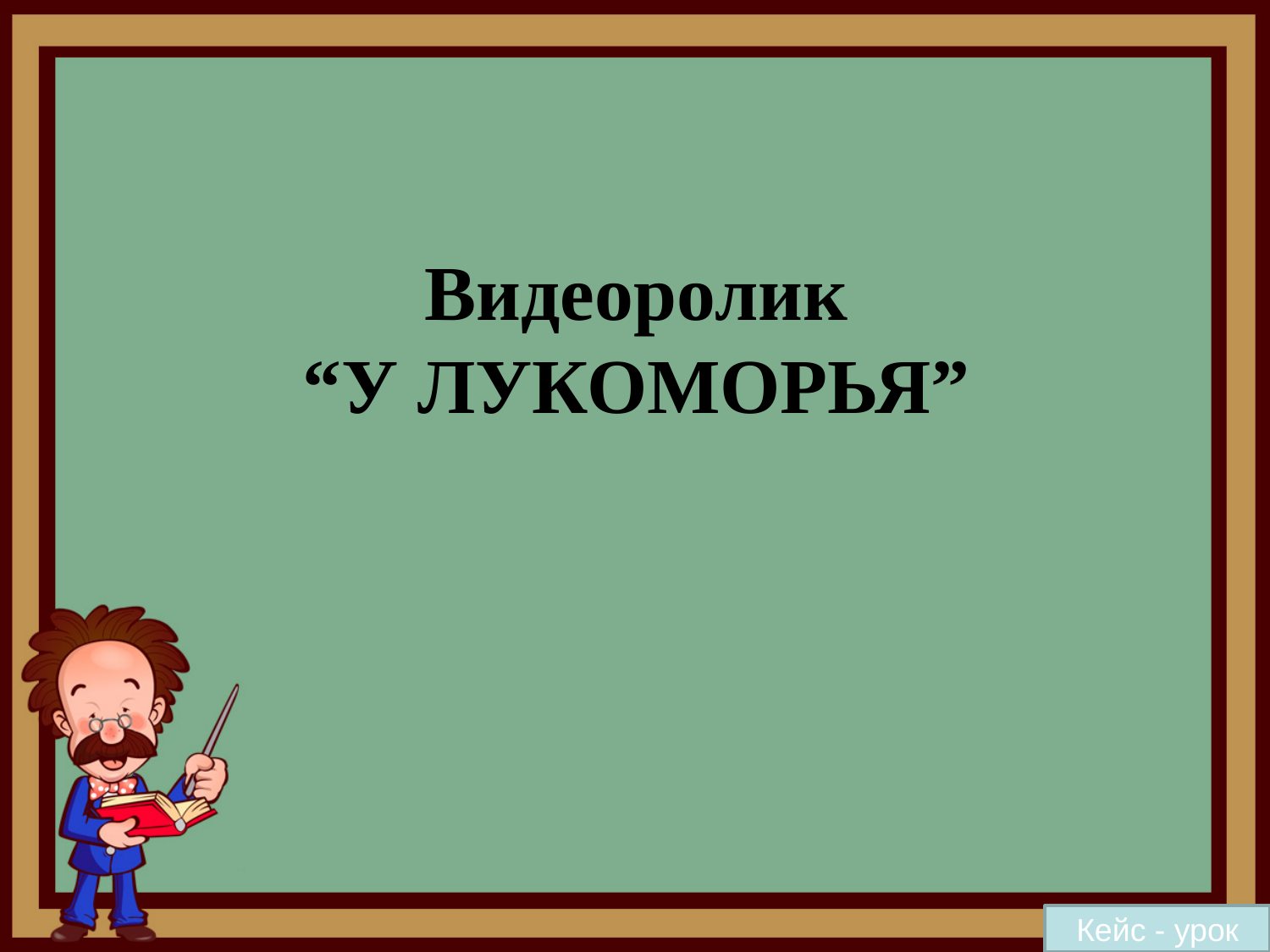

# Видеоролик “У ЛУКОМОРЬЯ”
Кейс - урок